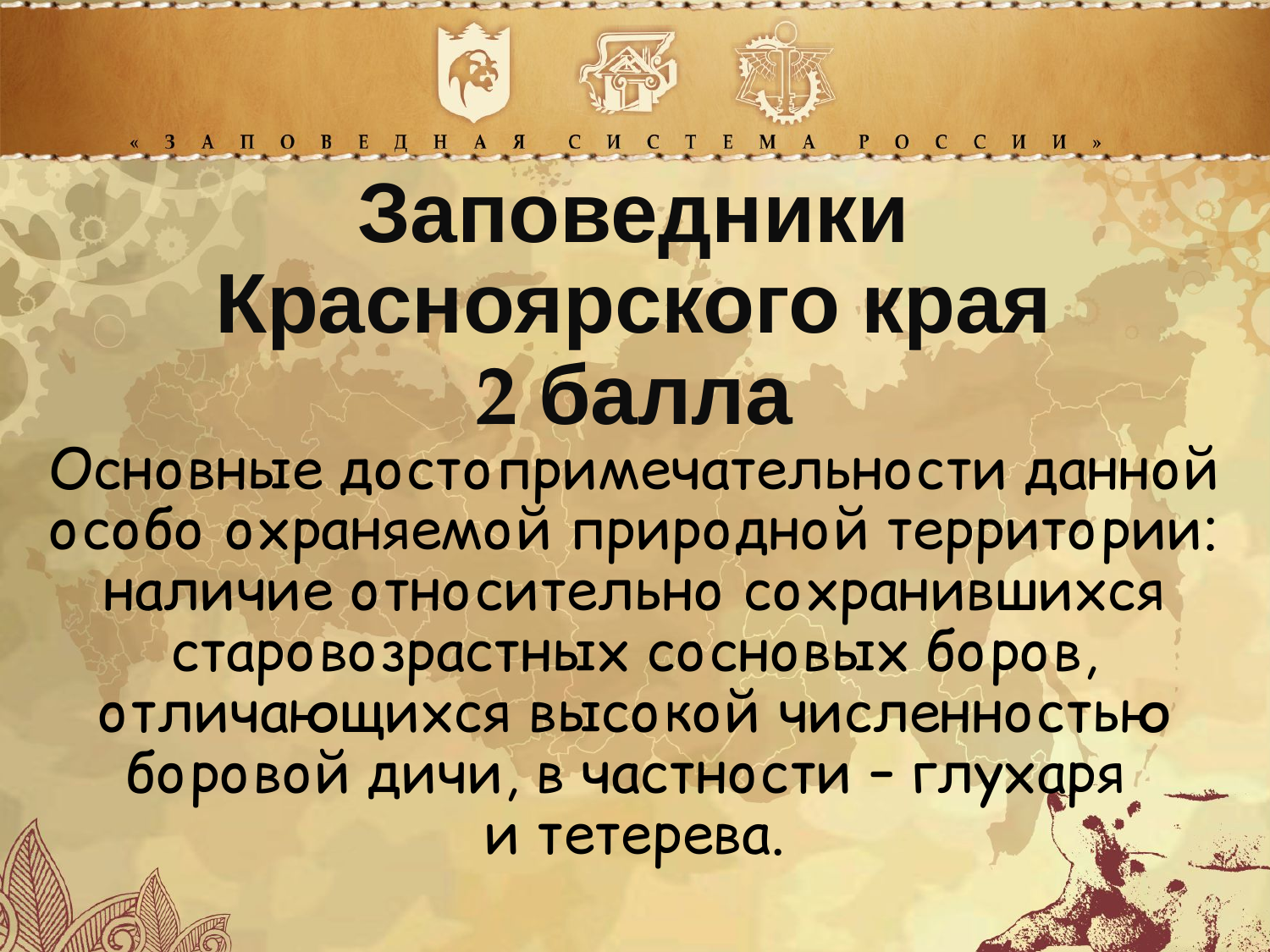

Заповедники Красноярского края
2 балла
Основные достопримечательности данной особо охраняемой природной территории: наличие относительно сохранившихся старовозрастных сосновых боров, отличающихся высокой численностью боровой дичи, в частности – глухаря
и тетерева.